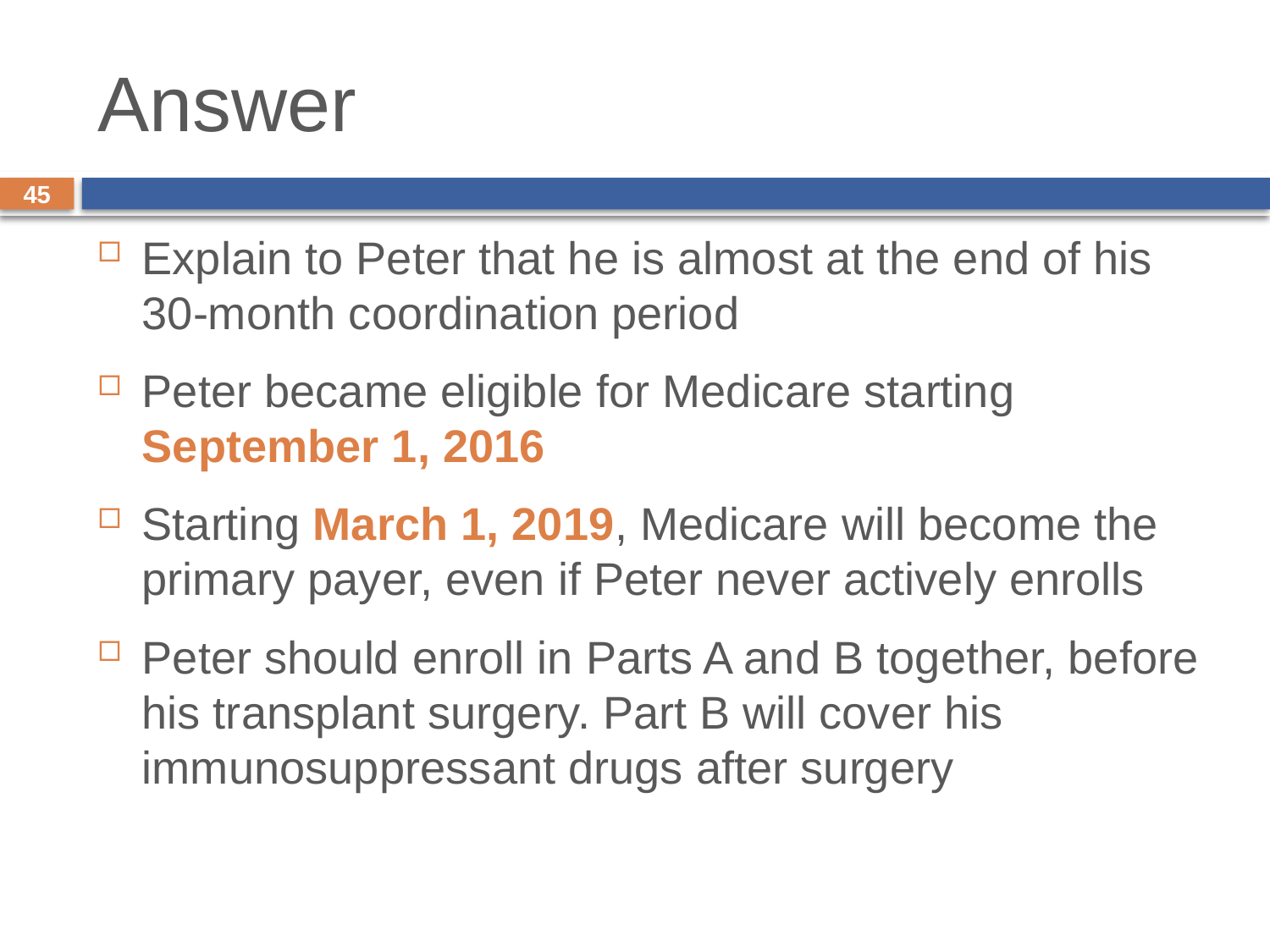

# Answer
45
Explain to Peter that he is almost at the end of his 30-month coordination period
Peter became eligible for Medicare starting September 1, 2016
Starting March 1, 2019, Medicare will become the primary payer, even if Peter never actively enrolls
Peter should enroll in Parts A and B together, before his transplant surgery. Part B will cover his immunosuppressant drugs after surgery